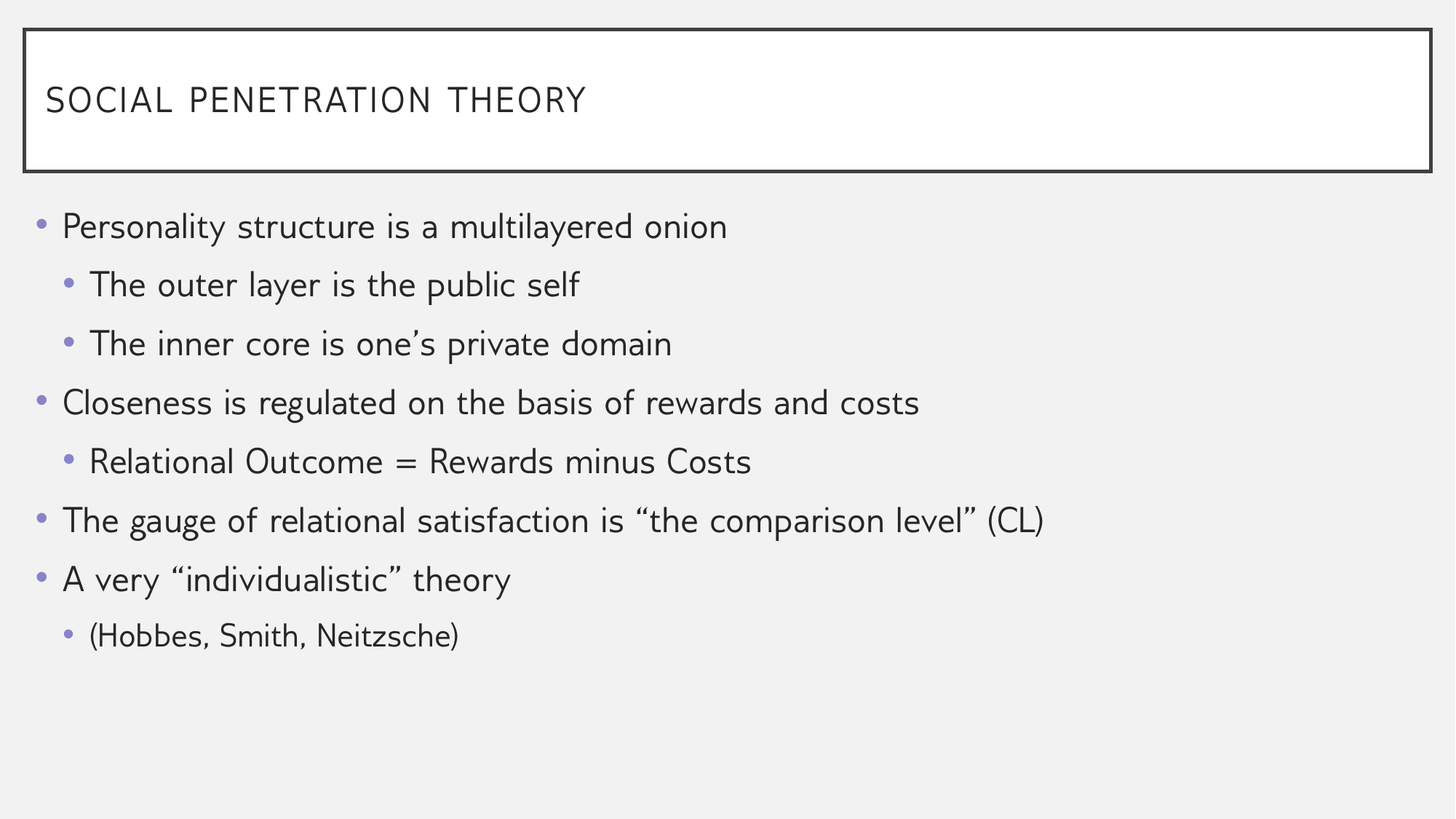

# Social Penetration Theory
Personality structure is a multilayered onion
The outer layer is the public self
The inner core is one’s private domain
Closeness is regulated on the basis of rewards and costs
Relational Outcome = Rewards minus Costs
The gauge of relational satisfaction is “the comparison level” (CL)
A very “individualistic” theory
(Hobbes, Smith, Neitzsche)